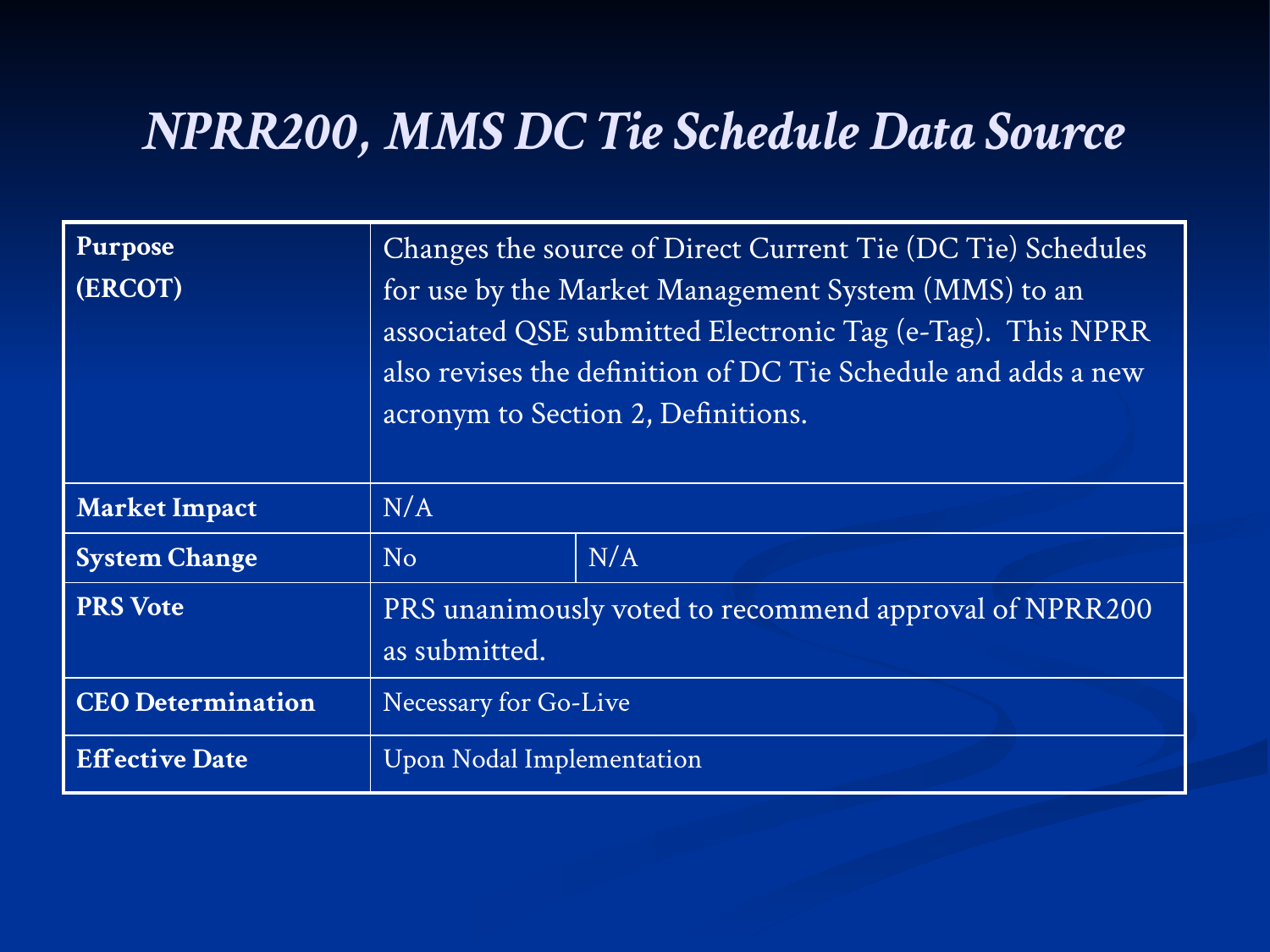

# NPRR200, MMS DC Tie Schedule Data Source
| Purpose (ERCOT) | Changes the source of Direct Current Tie (DC Tie) Schedules for use by the Market Management System (MMS) to an associated QSE submitted Electronic Tag (e-Tag). This NPRR also revises the definition of DC Tie Schedule and adds a new acronym to Section 2, Definitions. |  |
| --- | --- | --- |
| Market Impact | N/A |  |
| System Change | No | N/A |
| PRS Vote | PRS unanimously voted to recommend approval of NPRR200 as submitted. |  |
| CEO Determination | Necessary for Go-Live |  |
| Effective Date | Upon Nodal Implementation |  |